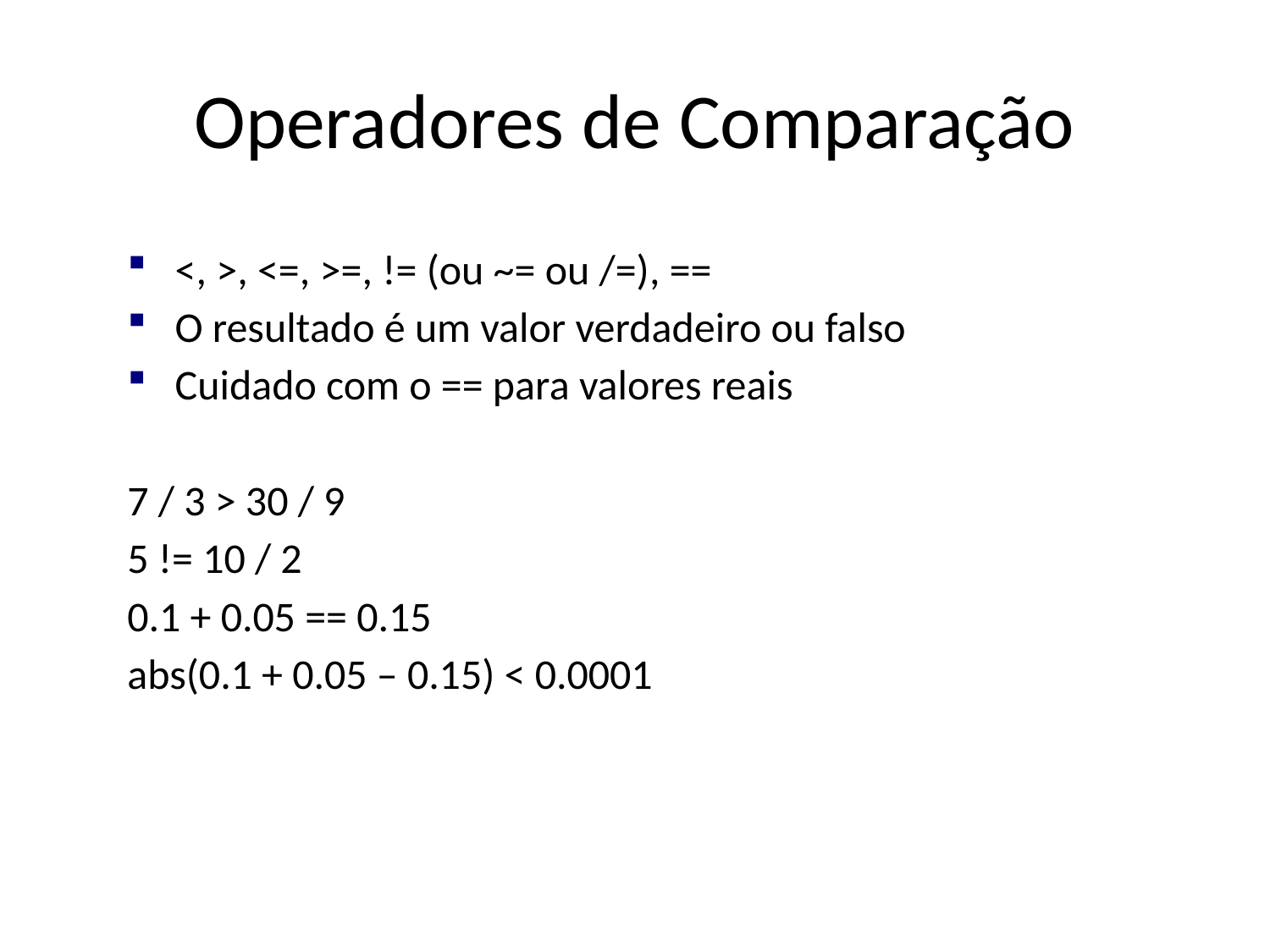

# Operadores de Comparação
<, >, <=, >=, != (ou ~= ou /=), ==
O resultado é um valor verdadeiro ou falso
Cuidado com o == para valores reais

7 / 3 > 30 / 9
5 != 10 / 2
0.1 + 0.05 == 0.15
abs(0.1 + 0.05 – 0.15) < 0.0001